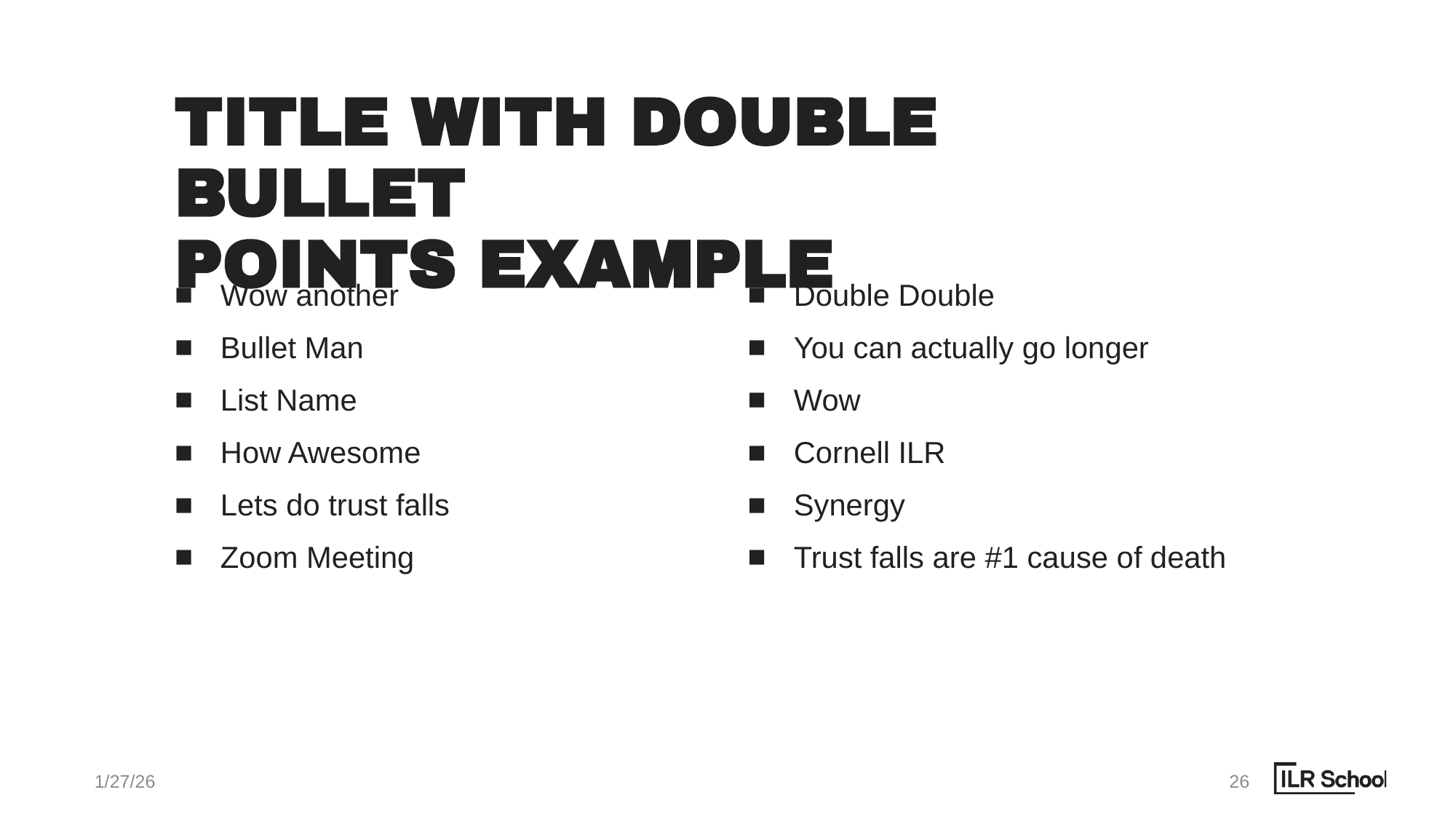

# Title with double bullet points example
Double Double
You can actually go longer
Wow
Cornell ILR
Synergy
Trust falls are #1 cause of death
Wow another
Bullet Man
List Name
How Awesome
Lets do trust falls
Zoom Meeting
1/27/26

26